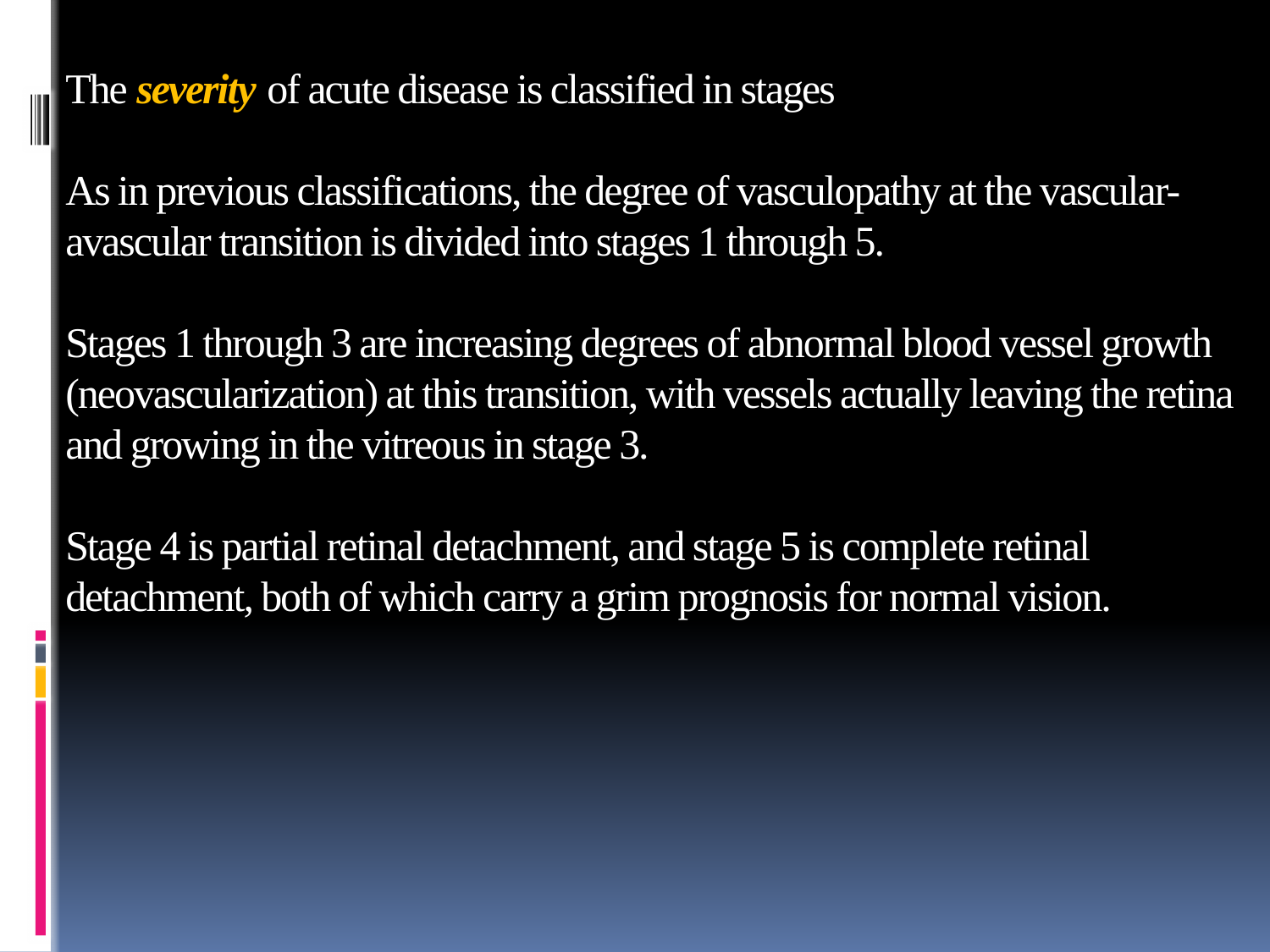

# The severity of acute disease is classified in stages As in previous classifications, the degree of vasculopathy at the vascular-avascular transition is divided into stages 1 through 5. Stages 1 through 3 are increasing degrees of abnormal blood vessel growth (neovascularization) at this transition, with vessels actually leaving the retina and growing in the vitreous in stage 3. Stage 4 is partial retinal detachment, and stage 5 is complete retinal detachment, both of which carry a grim prognosis for normal vision.